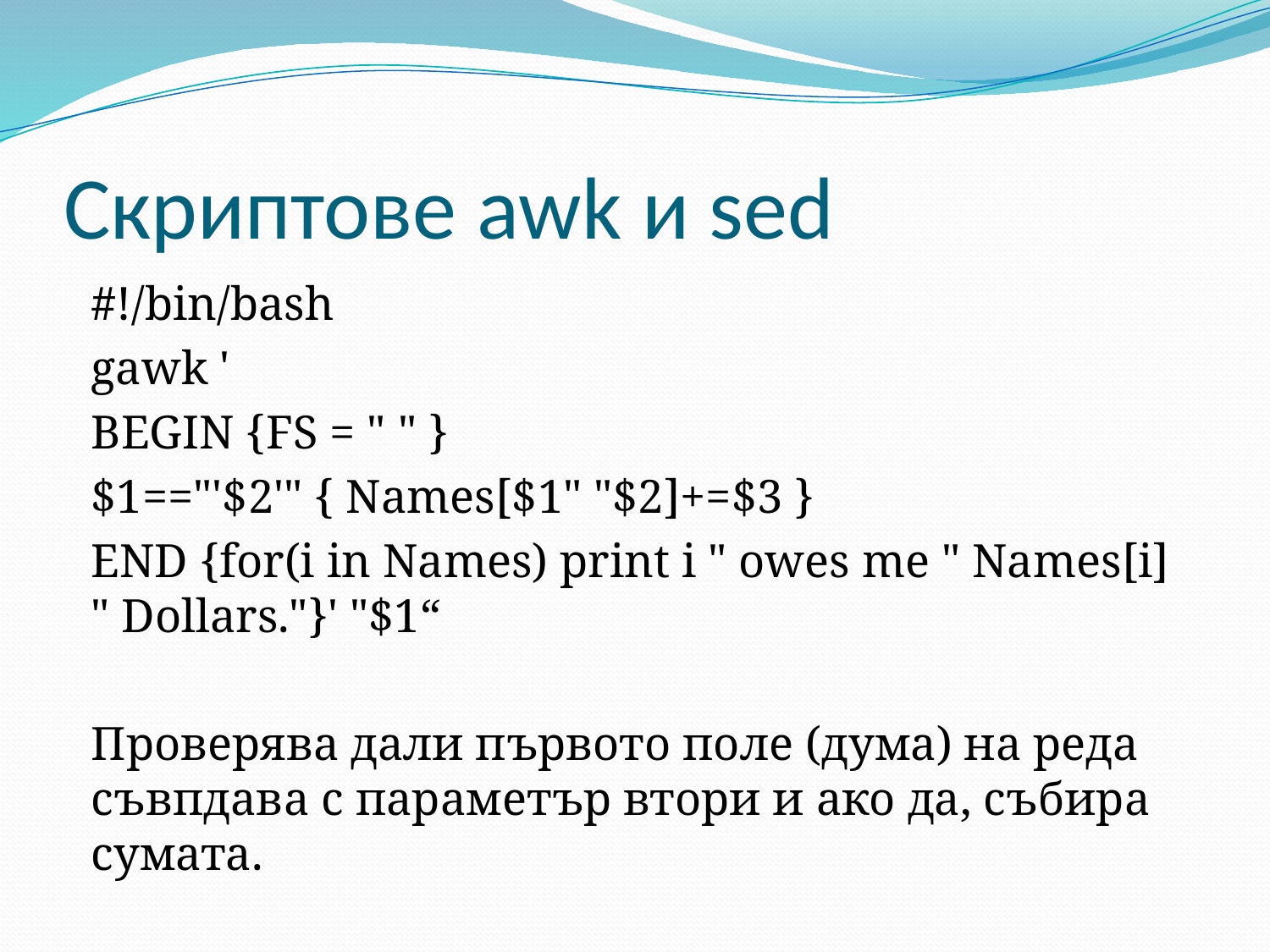

# Скриптове awk и sed
#!/bin/bash
gawk '
BEGIN {FS = " " }
$1=="'$2'" { Names[$1" "$2]+=$3 }
END {for(i in Names) print i " owes me " Names[i] " Dollars."}' "$1“

Проверява дали първото поле (дума) на реда съвпдава с параметър втори и ако да, събира сумата.